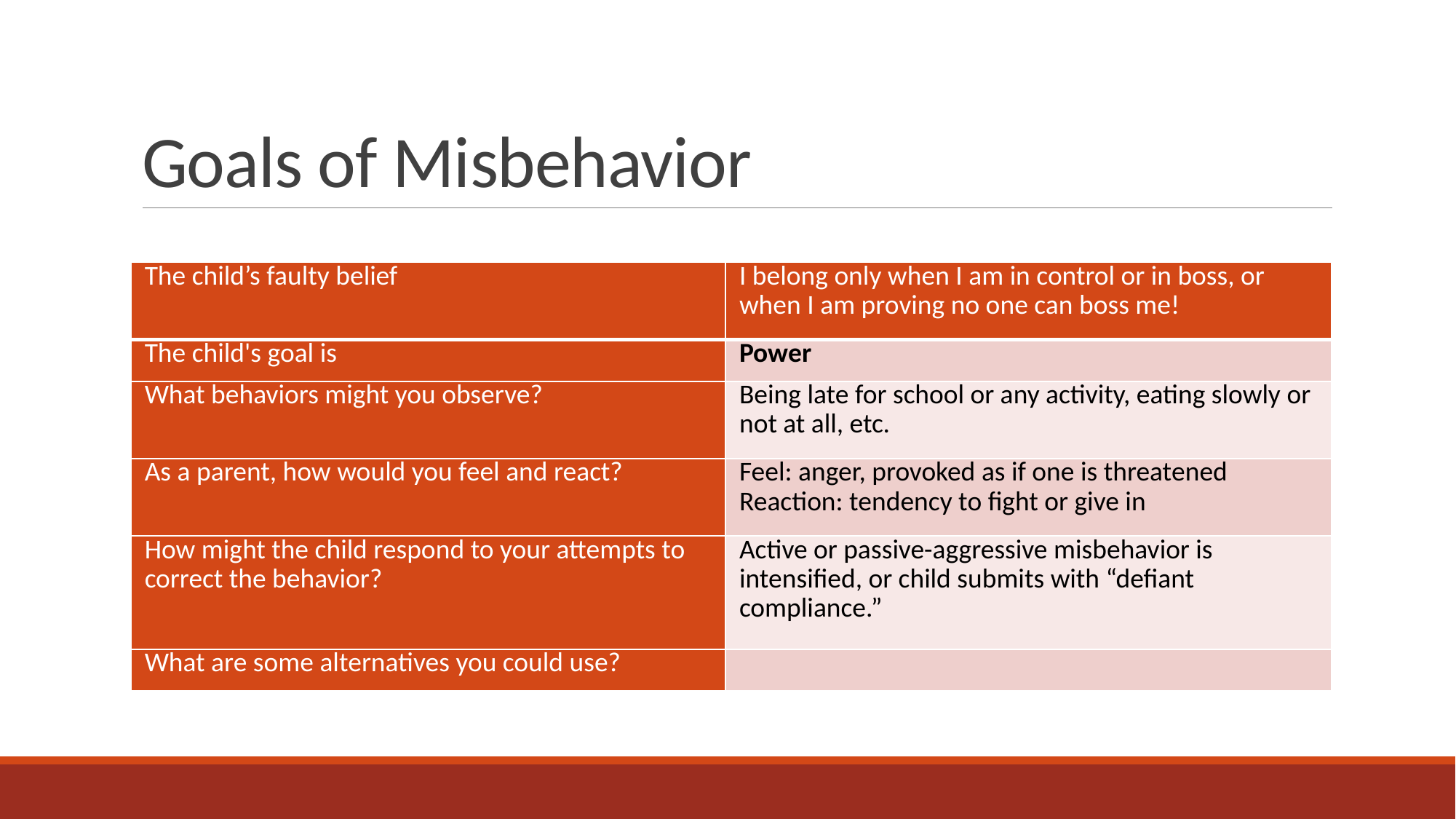

# Goals of Misbehavior
| The child’s faulty belief | I belong only when I am in control or in boss, or when I am proving no one can boss me! |
| --- | --- |
| The child's goal is | Power |
| What behaviors might you observe? | Being late for school or any activity, eating slowly or not at all, etc. |
| As a parent, how would you feel and react? | Feel: anger, provoked as if one is threatened Reaction: tendency to fight or give in |
| How might the child respond to your attempts to correct the behavior? | Active or passive-aggressive misbehavior is intensified, or child submits with “defiant compliance.” |
| What are some alternatives you could use? |  |